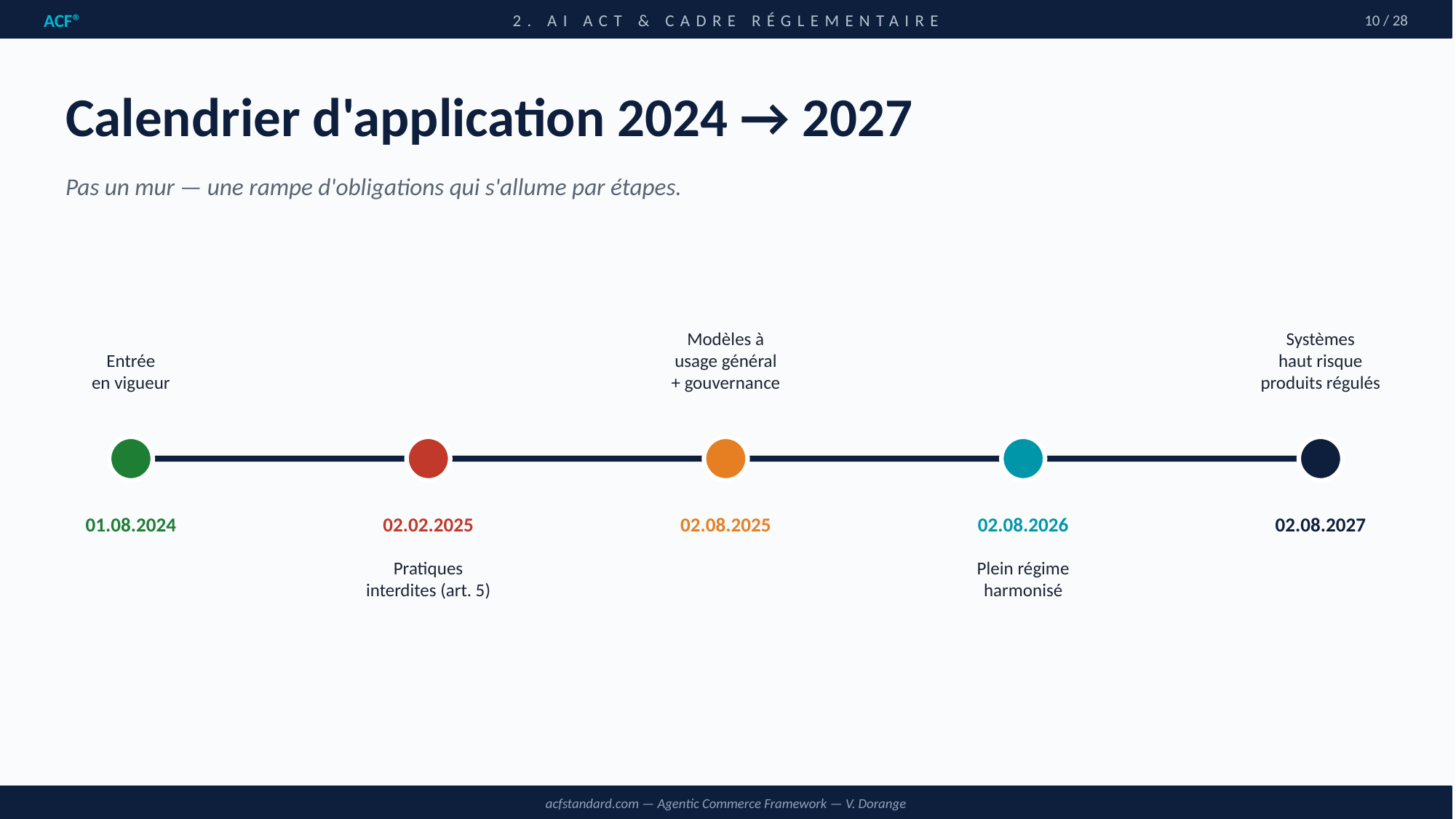

ACF®
2. AI ACT & CADRE RÉGLEMENTAIRE
10 / 28
Calendrier d'application 2024 → 2027
Pas un mur — une rampe d'obligations qui s'allume par étapes.
Entrée
en vigueur
Modèles à
usage général
+ gouvernance
Systèmes
haut risque
produits régulés

01.08.2024
02.02.2025
02.08.2025
02.08.2026
02.08.2027
Pratiques
interdites (art. 5)
Plein régime
harmonisé

acfstandard.com — Agentic Commerce Framework — V. Dorange